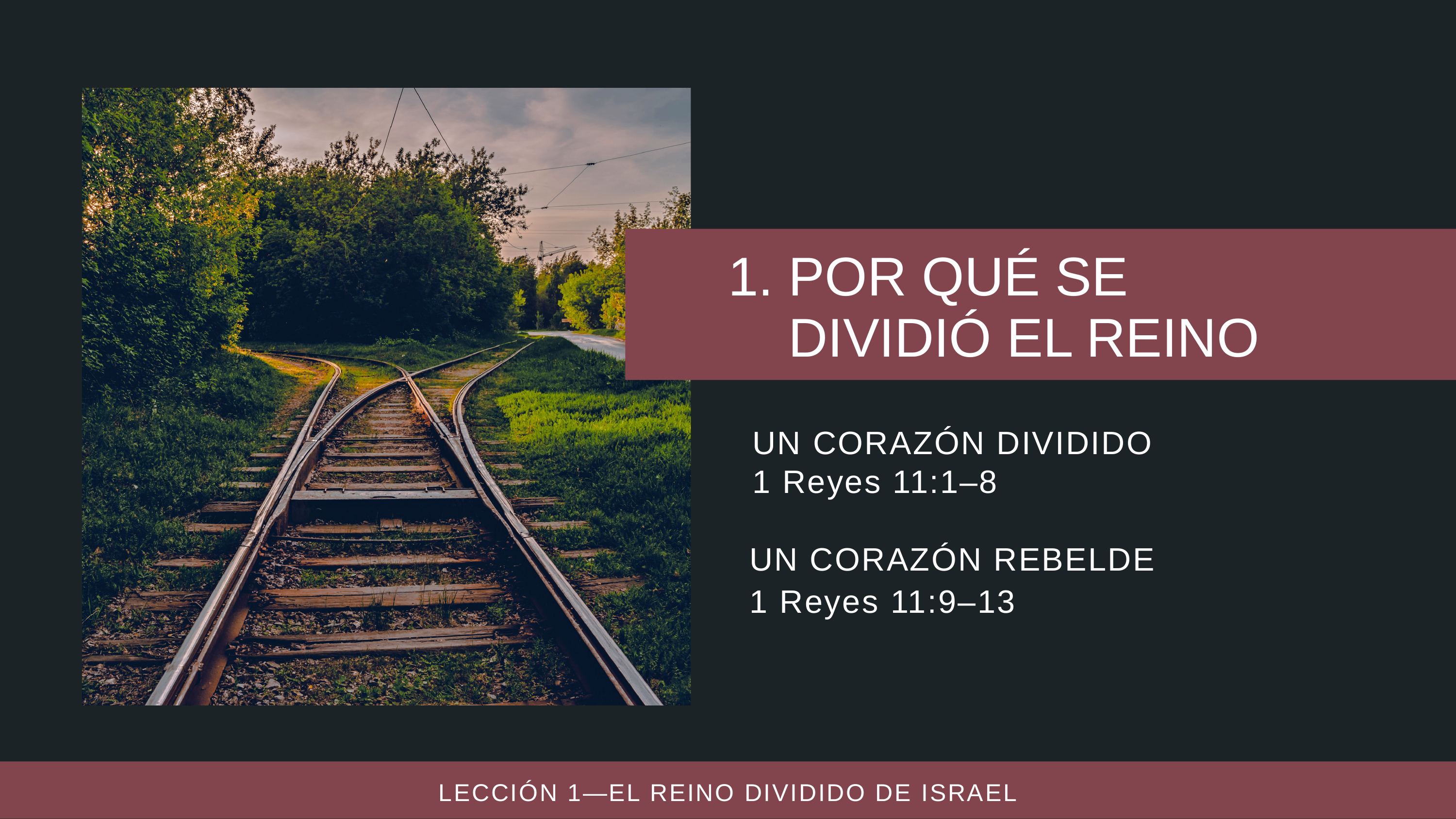

UN CORAZÓN DIVIDIDO
1 Reyes 11:1–8
UN CORAZÓN REBELDE
1 Reyes 11:9–13